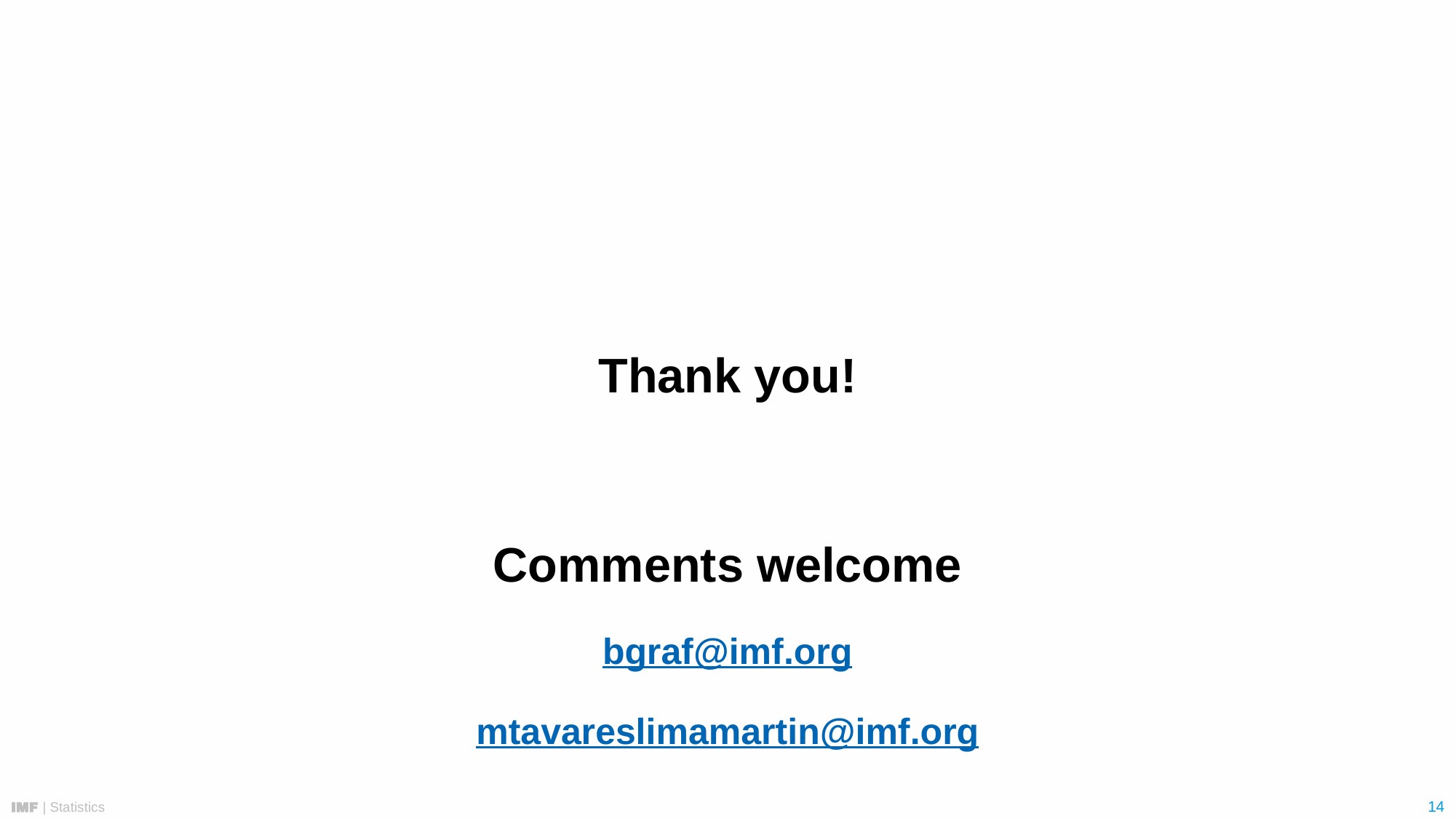

#
Thank you!

Comments welcome
bgraf@imf.org
mtavareslimamartin@imf.org